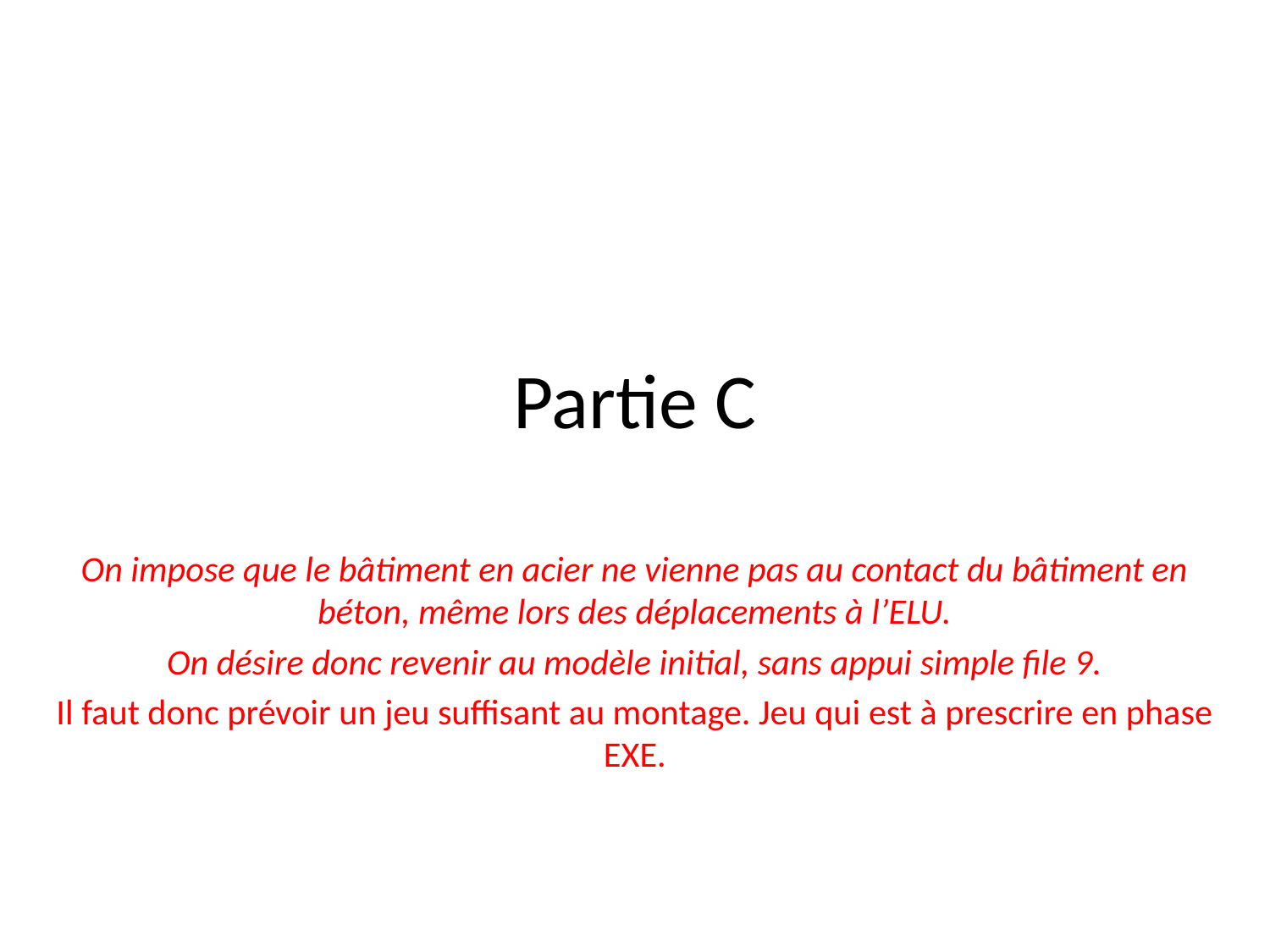

# Partie C
On impose que le bâtiment en acier ne vienne pas au contact du bâtiment en béton, même lors des déplacements à l’ELU.
On désire donc revenir au modèle initial, sans appui simple file 9.
Il faut donc prévoir un jeu suffisant au montage. Jeu qui est à prescrire en phase EXE.